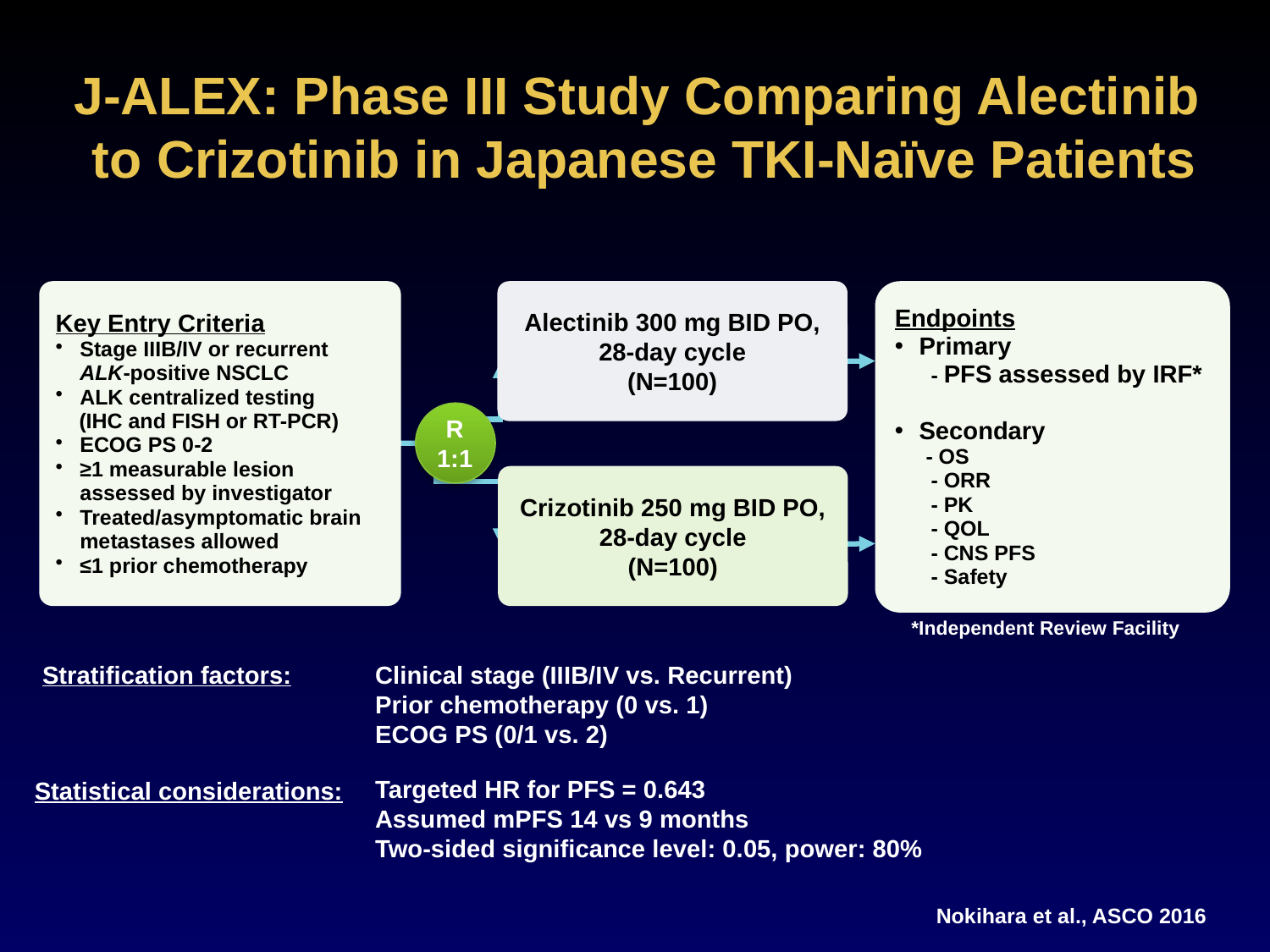

J-ALEX: Phase III Study Comparing Alectinib
to Crizotinib in Japanese TKI-Naïve Patients
Key Entry Criteria
Stage IIIB/IV or recurrent ALK-positive NSCLC
ALK centralized testing
    (IHC and FISH or RT-PCR)
ECOG PS 0-2
≥1 measurable lesion assessed by investigator
Treated/asymptomatic brain metastases allowed
≤1 prior chemotherapy
Alectinib 300 mg BID PO, 28-day cycle
(N=100)
Endpoints
Primary
 　- PFS assessed by IRF*

Secondary
　 - OS
 　- ORR
 　- PK
 　- QOL
 　- CNS PFS
 　- Safety

R
1:1
Crizotinib 250 mg BID PO, 28-day cycle
(N=100)
*Independent Review Facility
Stratification factors:
Clinical stage (IIIB/IV vs. Recurrent)
Prior chemotherapy (0 vs. 1)
ECOG PS (0/1 vs. 2)
Targeted HR for PFS = 0.643
Assumed mPFS 14 vs 9 months
Two-sided significance level: 0.05, power: 80%
Statistical considerations:
Nokihara et al., ASCO 2016